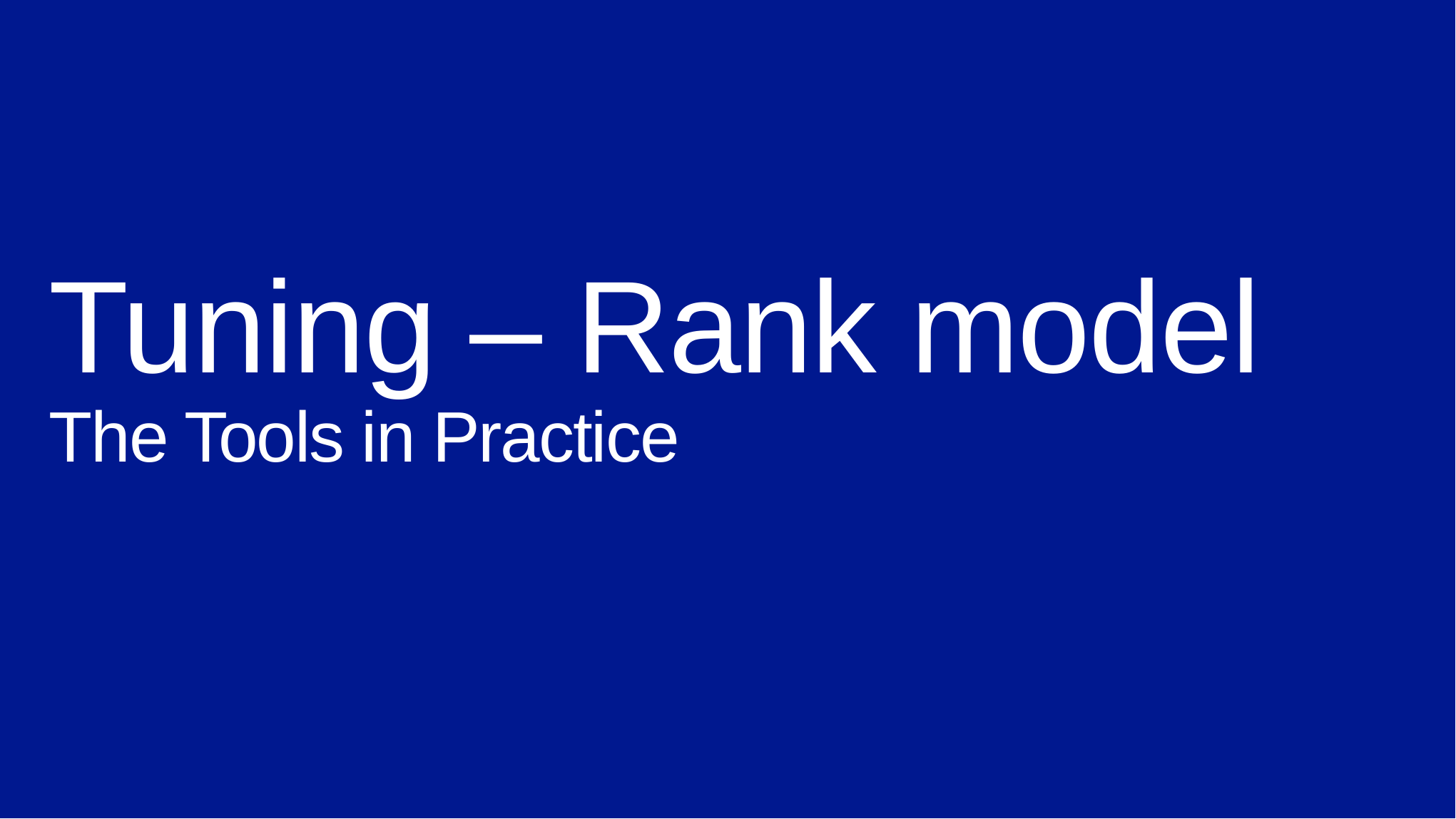

# Tuning – Rank model The Tools in Practice